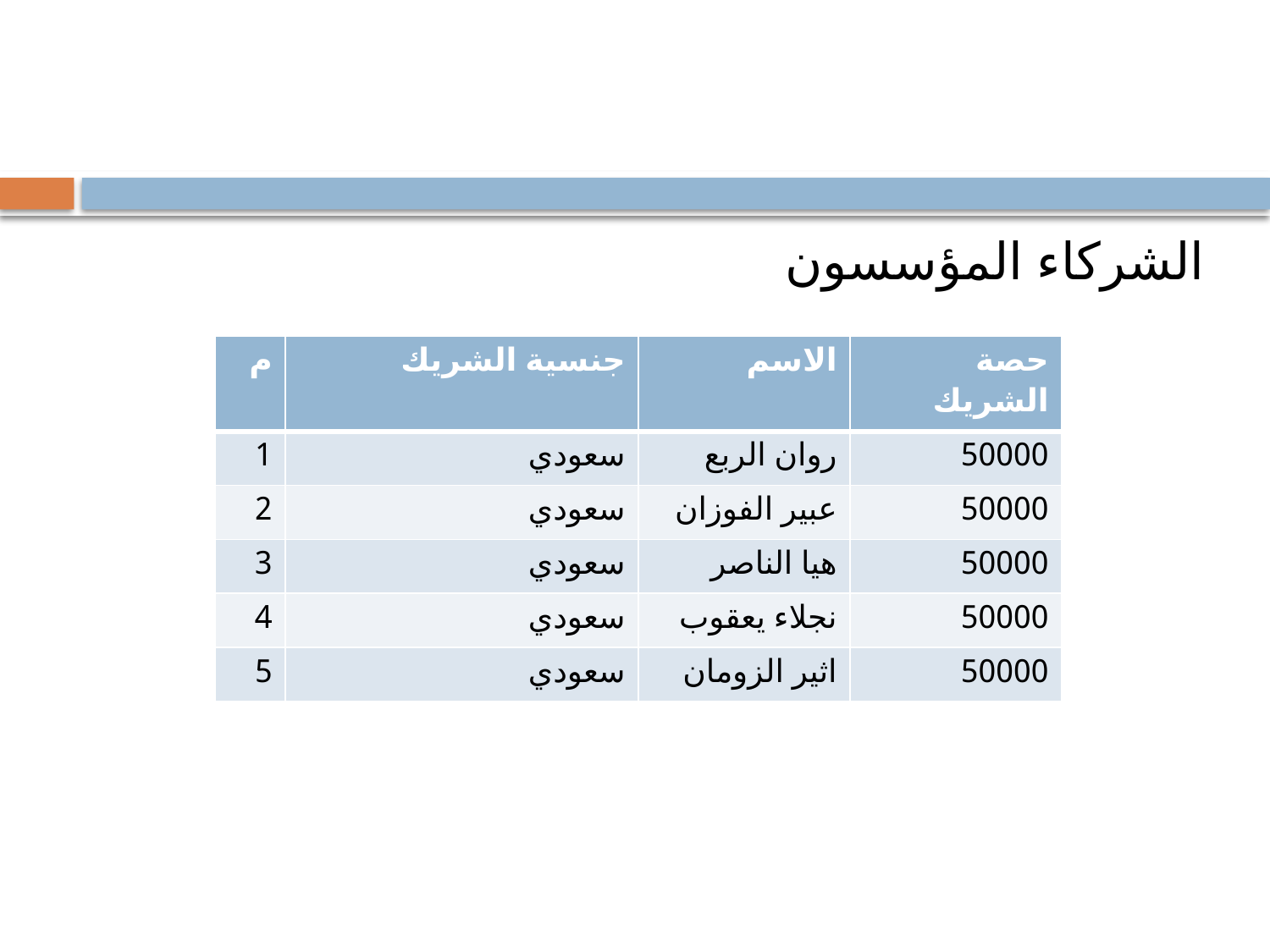

#
الشركاء المؤسسون

| م | جنسية الشريك | الاسم | حصة الشريك |
| --- | --- | --- | --- |
| 1 | سعودي | روان الربع | 50000 |
| 2 | سعودي | عبير الفوزان | 50000 |
| 3 | سعودي | هيا الناصر | 50000 |
| 4 | سعودي | نجلاء يعقوب | 50000 |
| 5 | سعودي | اثير الزومان | 50000 |